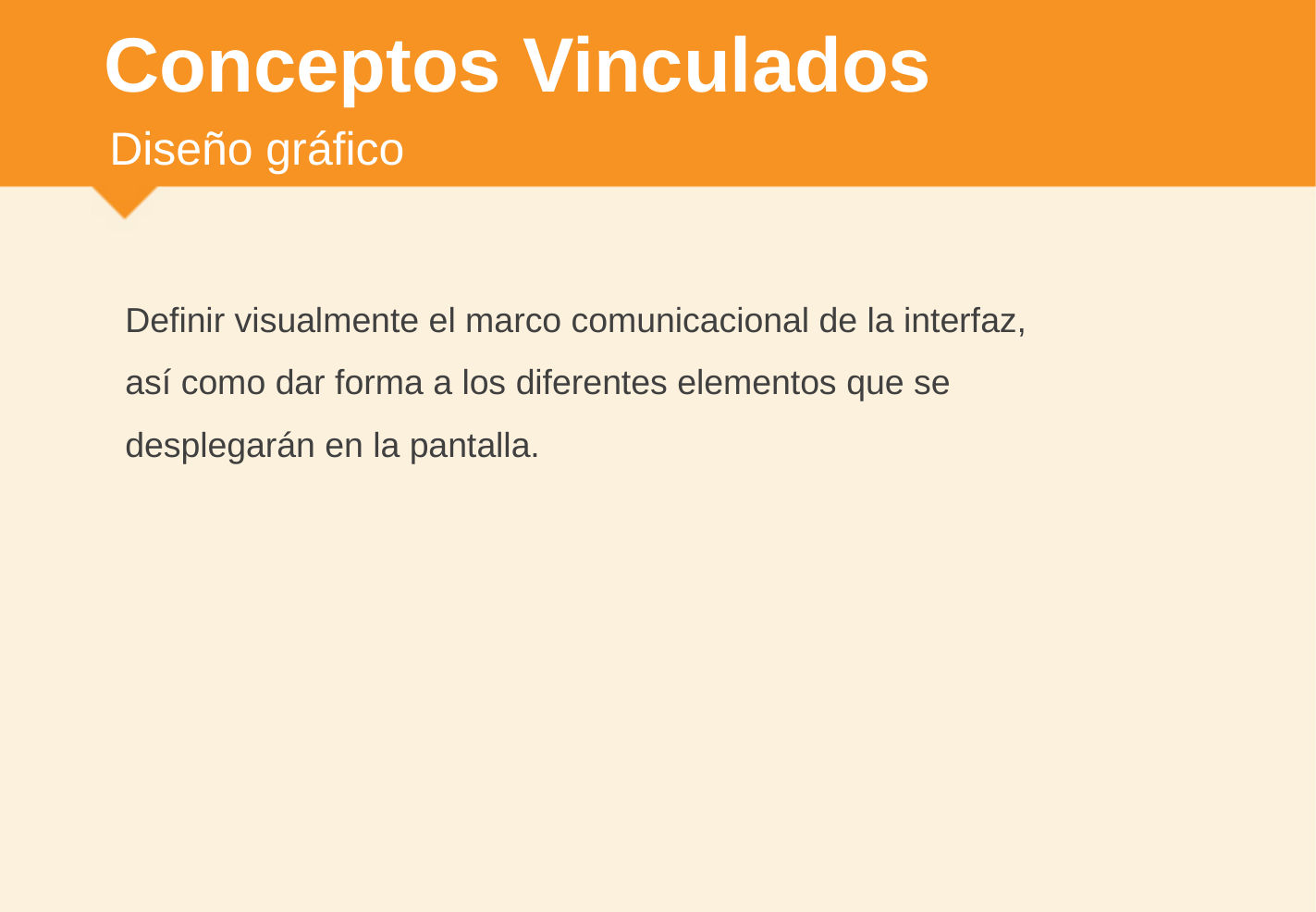

# Conceptos Vinculados
Diseño gráfico
Definir visualmente el marco comunicacional de la interfaz, así como dar forma a los diferentes elementos que se desplegarán en la pantalla.